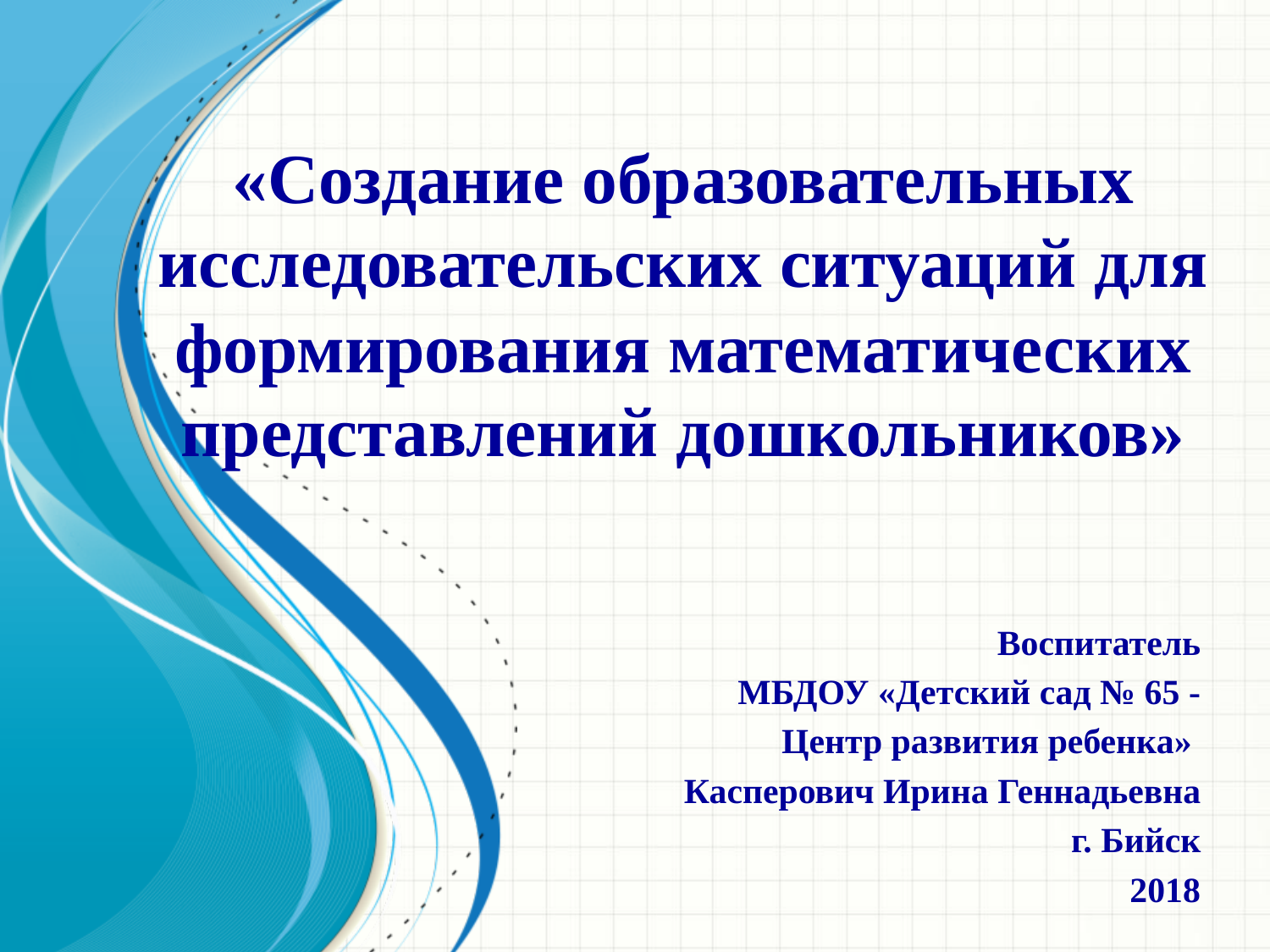

«Создание образовательных исследовательских ситуаций для формирования математических представлений дошкольников»

Воспитатель
МБДОУ «Детский сад № 65 -
 Центр развития ребенка»
Касперович Ирина Геннадьевна
г. Бийск
2018